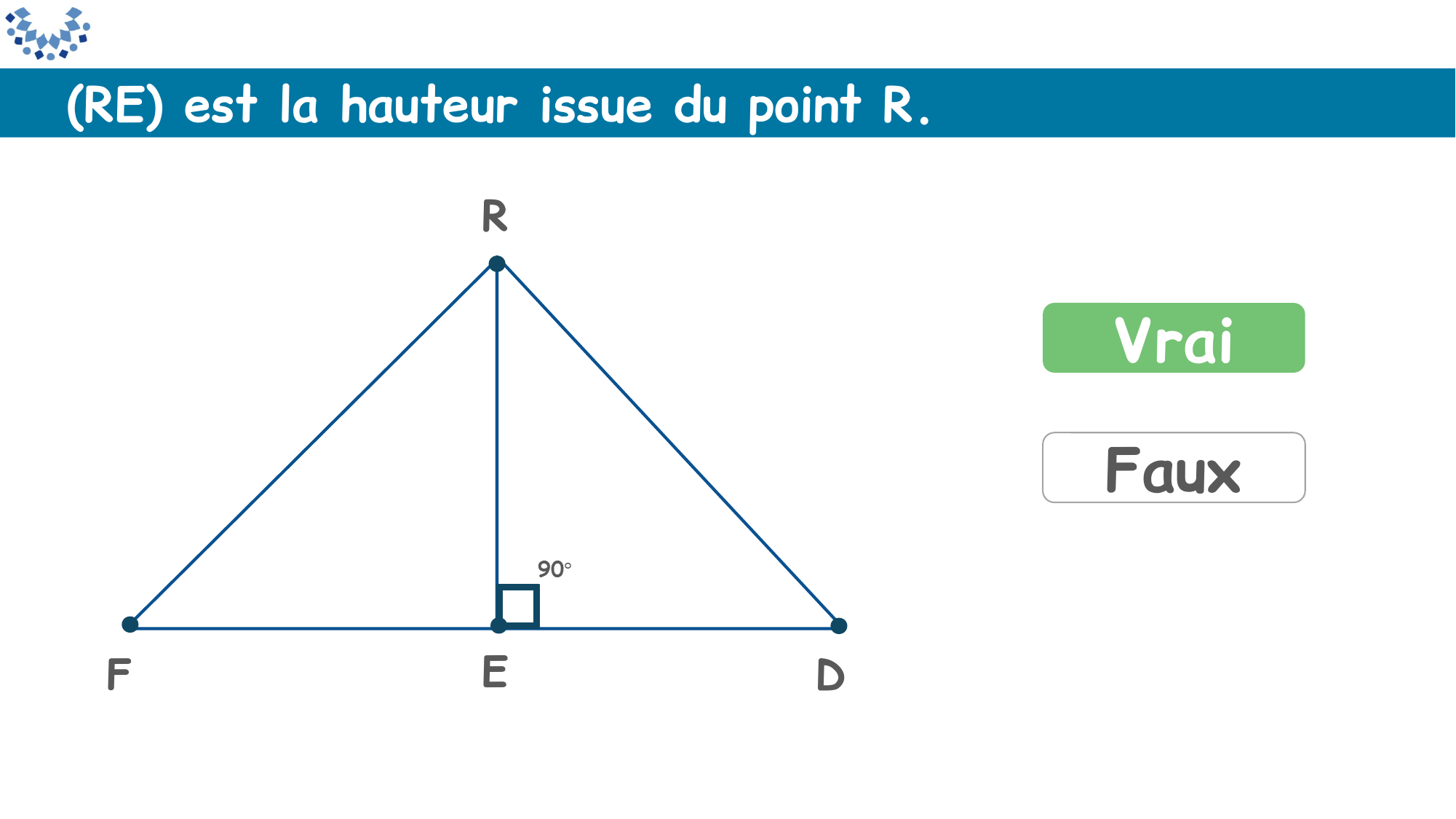

(RE) est la hauteur issue du point R.
R

Vrai
Faux

E
F
D